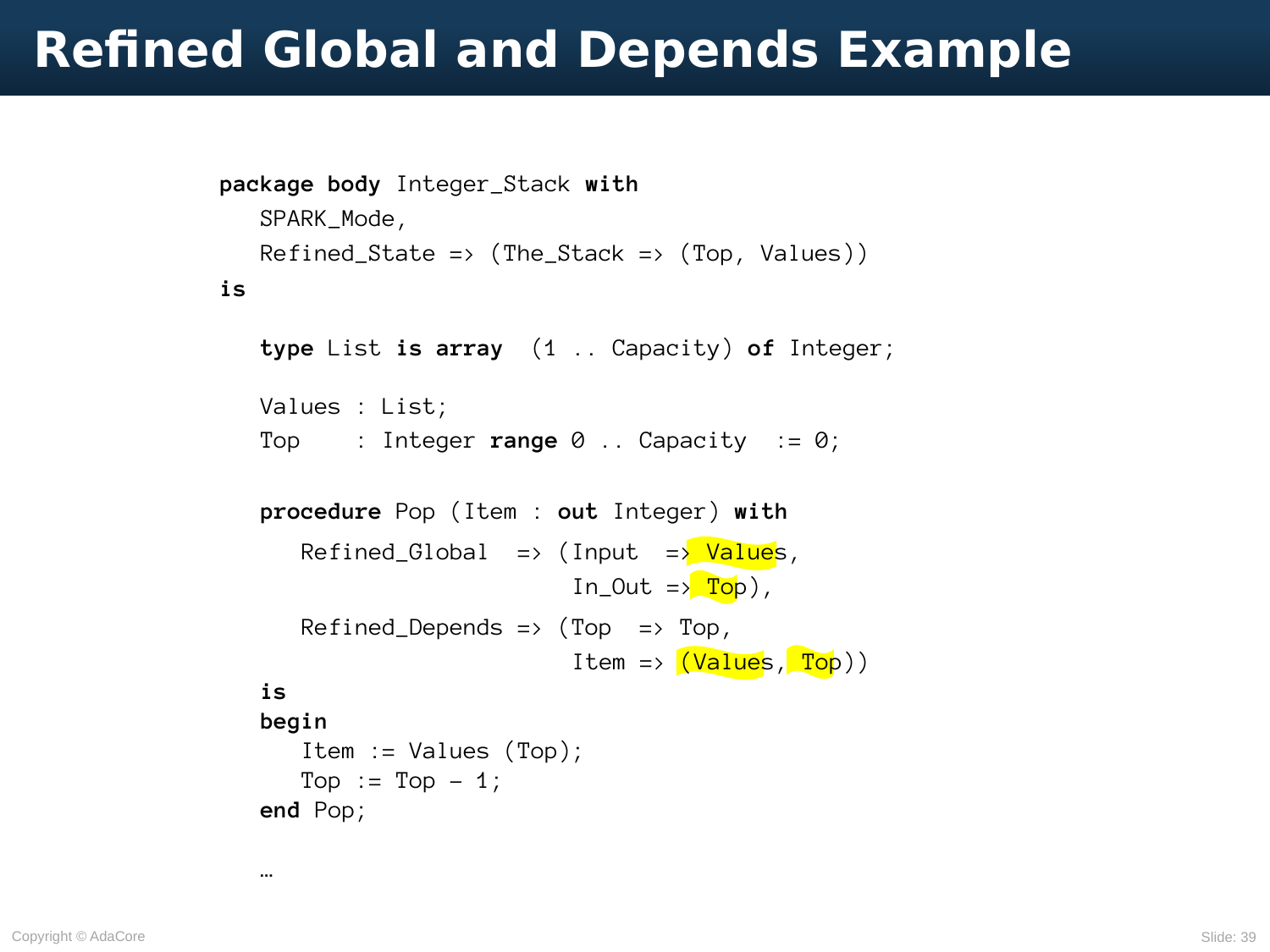

# Refined Global and Depends Example
package body Integer_Stack with
   SPARK_Mode,
   Refined_State => (The_Stack => (Top, Values))
is

   type List is array  (1 .. Capacity) of Integer;

   Values : List;
   Top    : Integer range 0 .. Capacity  := 0;
   procedure Pop (Item : out Integer) with
      Refined_Global  => (Input  => Values,
                          In_Out => Top),
      Refined_Depends => (Top  => Top,
                          Item => (Values, Top))
   is
   begin
      Item := Values (Top);
      Top := Top - 1;
   end Pop;

   …